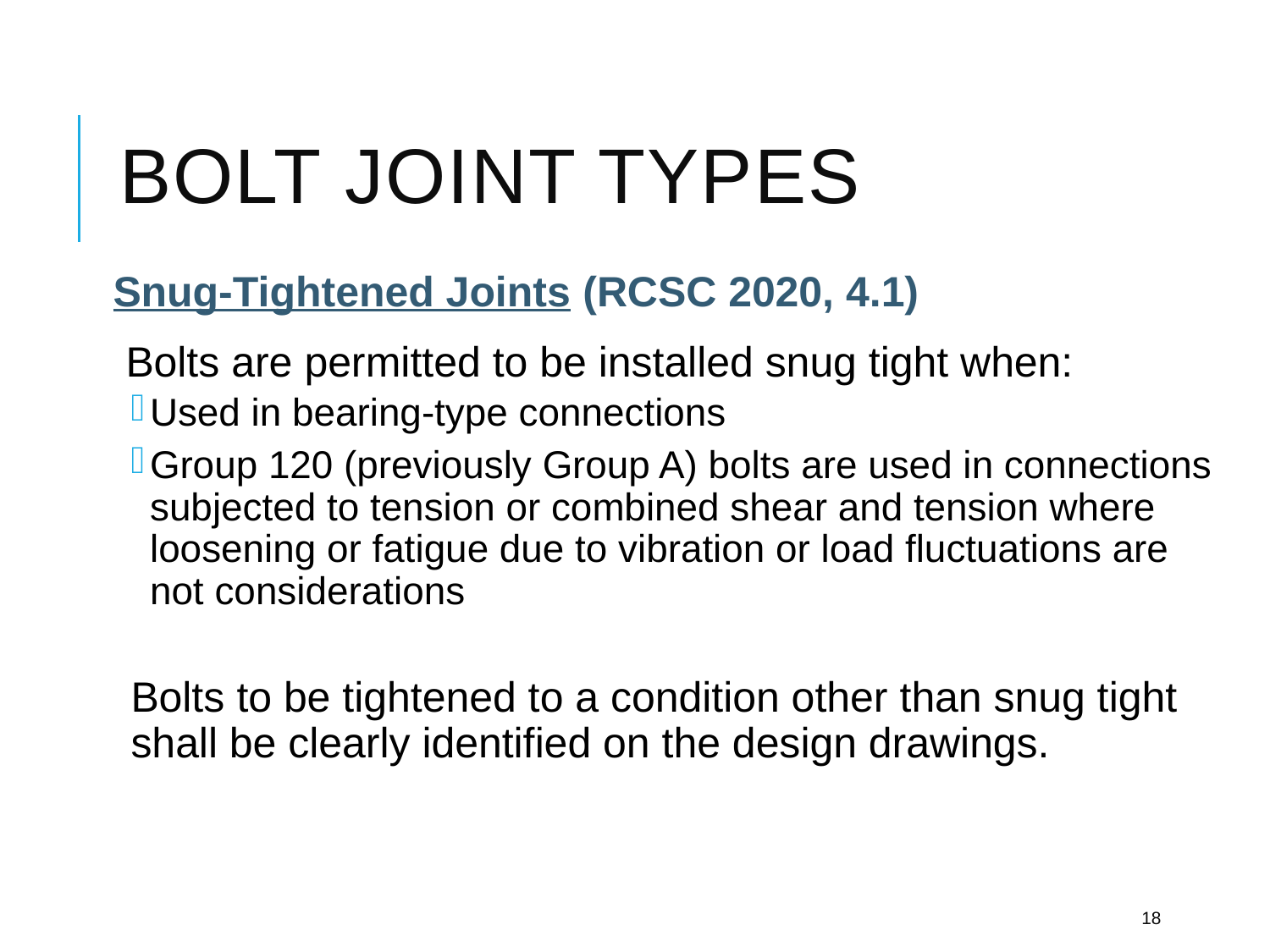

# Bolt Joint types
Snug-Tightened Joints (RCSC 2020, 4.1)
Bolts are permitted to be installed snug tight when:
Used in bearing-type connections
Group 120 (previously Group A) bolts are used in connections subjected to tension or combined shear and tension where loosening or fatigue due to vibration or load fluctuations are not considerations

Bolts to be tightened to a condition other than snug tight shall be clearly identified on the design drawings.

18